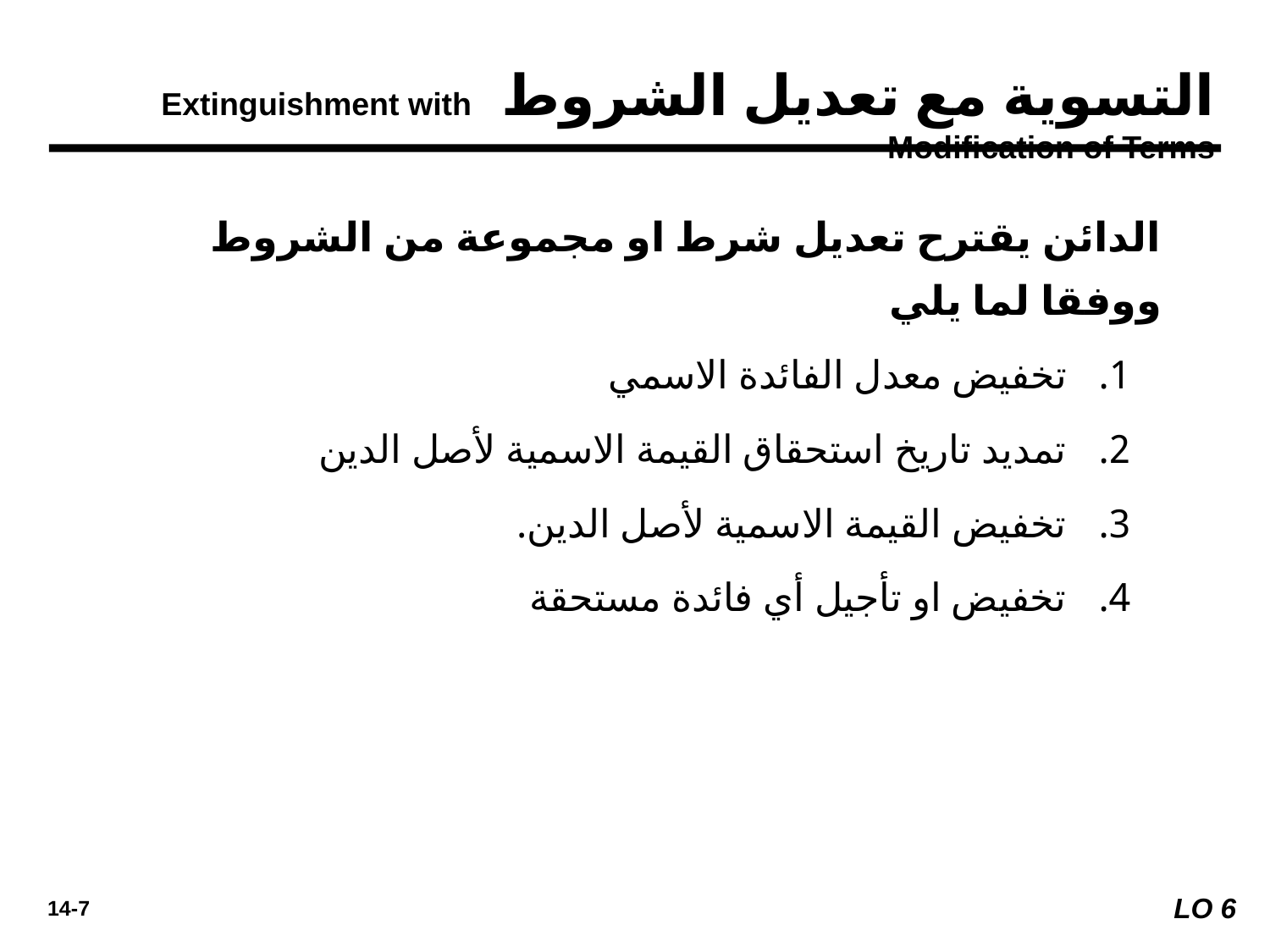

التسوية مع تعديل الشروط  Extinguishment with Modification of Terms

الدائن يقترح تعديل شرط او مجموعة من الشروط ووفقا لما يلي
تخفيض معدل الفائدة الاسمي
تمديد تاريخ استحقاق القيمة الاسمية لأصل الدين
تخفيض القيمة الاسمية لأصل الدين.
تخفيض او تأجيل أي فائدة مستحقة
LO 6